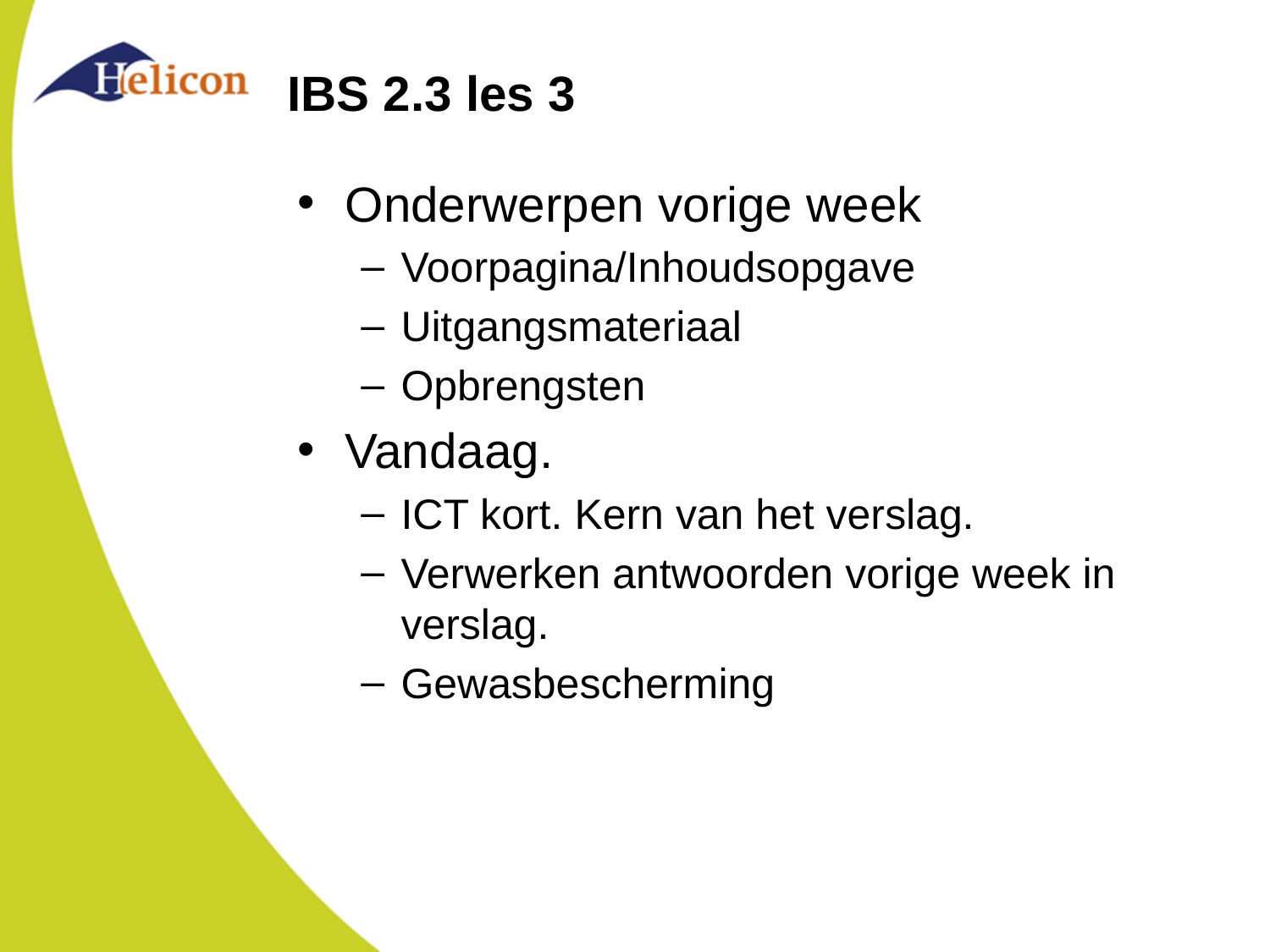

# IBS 2.3 les 3
Onderwerpen vorige week
Voorpagina/Inhoudsopgave
Uitgangsmateriaal
Opbrengsten
Vandaag.
ICT kort. Kern van het verslag.
Verwerken antwoorden vorige week in verslag.
Gewasbescherming